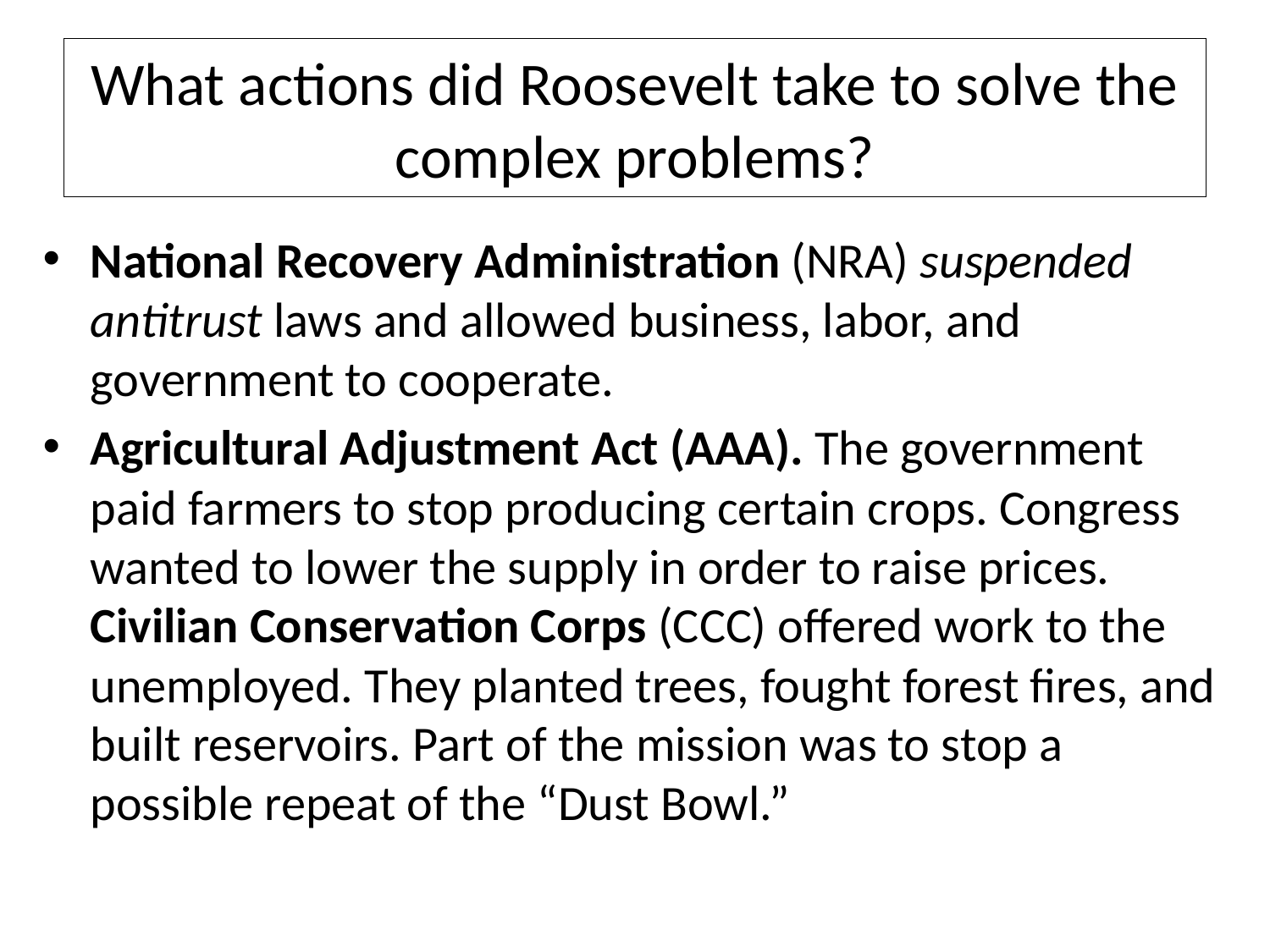

# What actions did Roosevelt take to solve the complex problems?
National Recovery Administration (NRA) suspended antitrust laws and allowed business, labor, and government to cooperate.
Agricultural Adjustment Act (AAA). The government paid farmers to stop producing certain crops. Congress wanted to lower the supply in order to raise prices. Civilian Conservation Corps (CCC) offered work to the unemployed. They planted trees, fought forest fires, and built reservoirs. Part of the mission was to stop a possible repeat of the “Dust Bowl.”